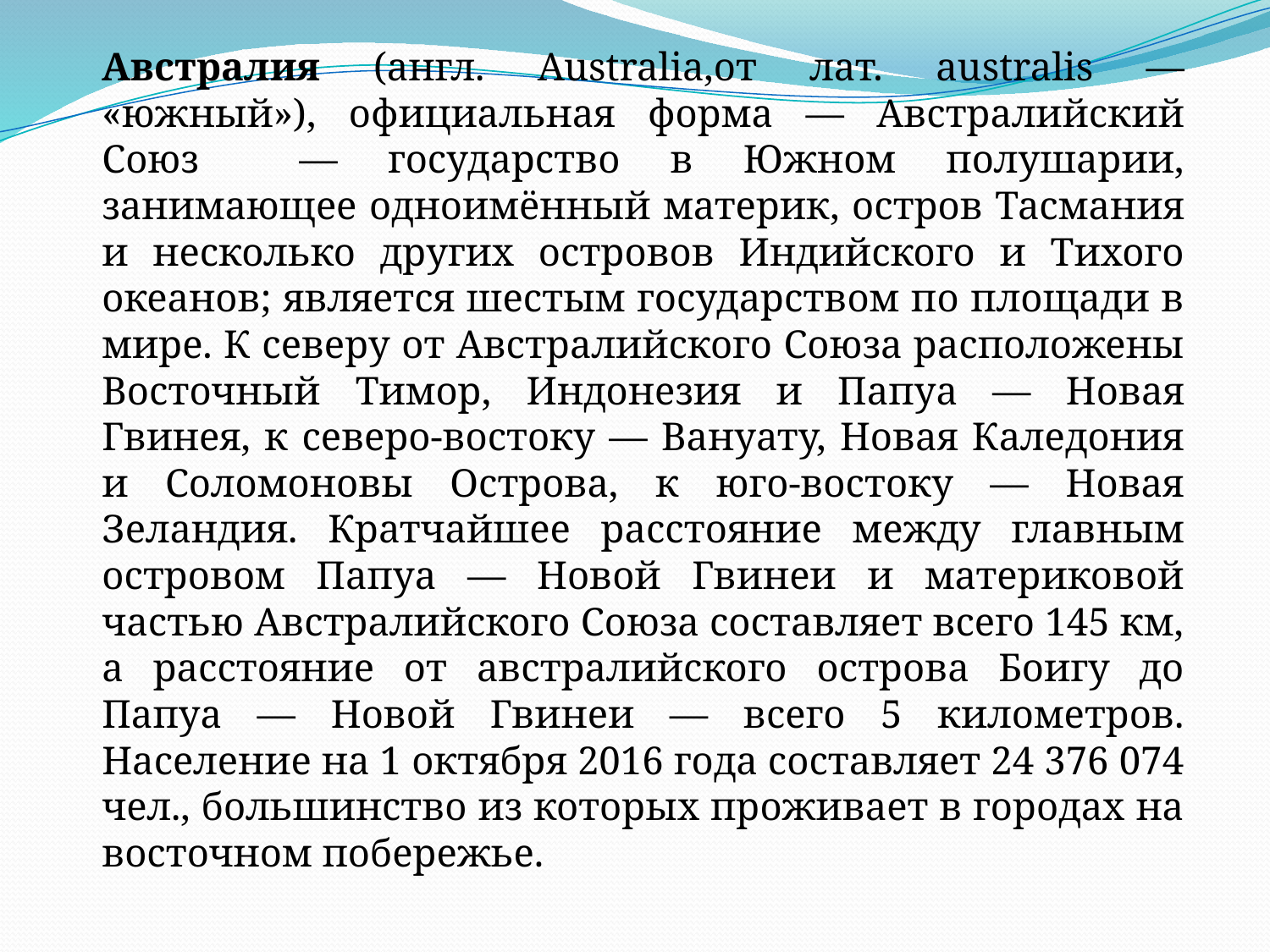

Австралия (англ. Australia,от лат. australis — «южный»), официальная форма — Австралийский Союз  — государство в Южном полушарии, занимающее одноимённый материк, остров Тасмания и несколько других островов Индийского и Тихого океанов; является шестым государством по площади в мире. К северу от Австралийского Союза расположены Восточный Тимор, Индонезия и Папуа — Новая Гвинея, к северо-востоку — Вануату, Новая Каледония и Соломоновы Острова, к юго-востоку — Новая Зеландия. Кратчайшее расстояние между главным островом Папуа — Новой Гвинеи и материковой частью Австралийского Союза составляет всего 145 км, а расстояние от австралийского острова Боигу до Папуа — Новой Гвинеи — всего 5 километров. Население на 1 октября 2016 года составляет 24 376 074 чел., большинство из которых проживает в городах на восточном побережье.